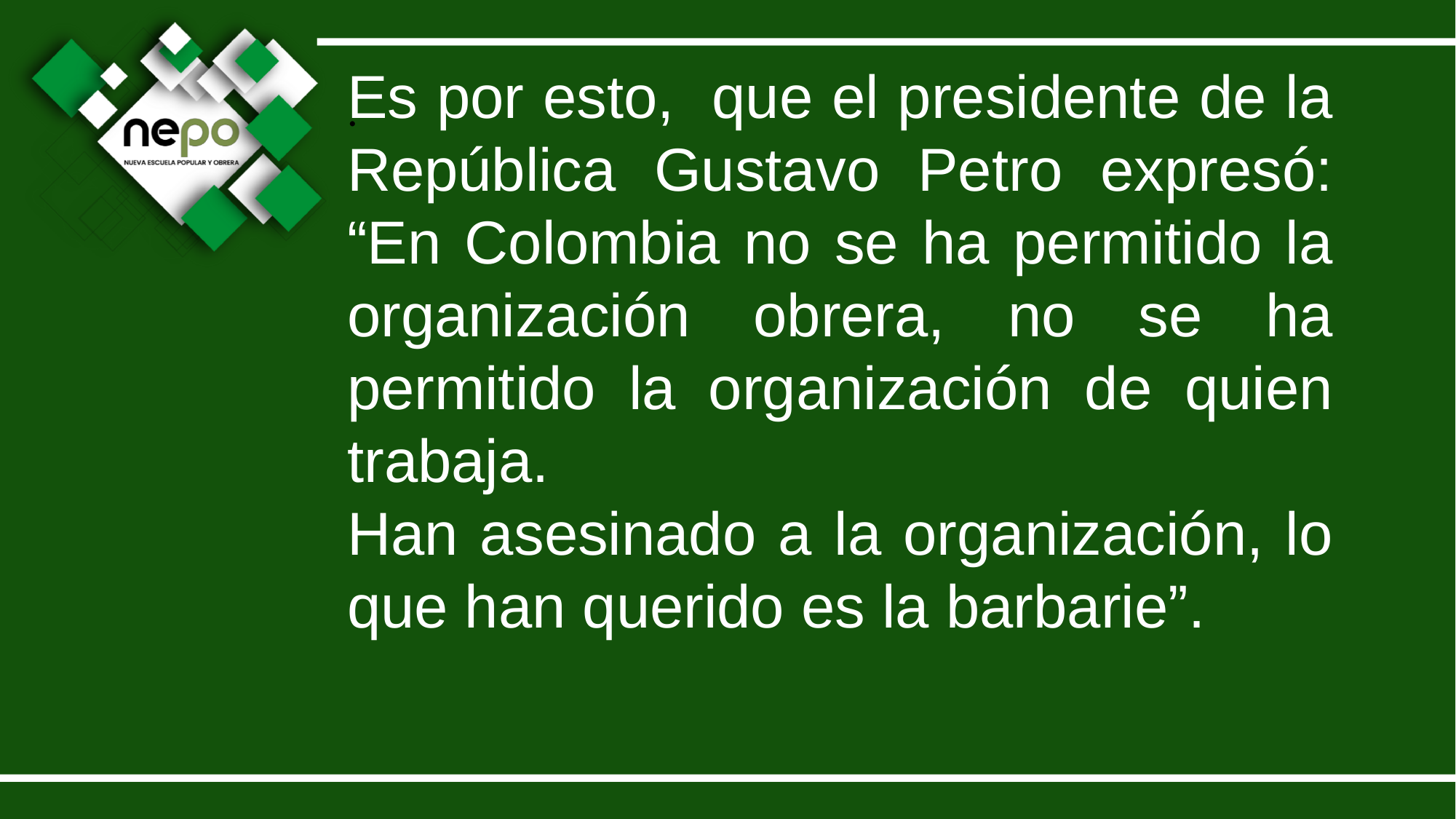

Es por esto,  que el presidente de la República Gustavo Petro expresó: “En Colombia no se ha permitido la organización obrera, no se ha permitido la organización de quien trabaja.
Han asesinado a la organización, lo que han querido es la barbarie”.

.